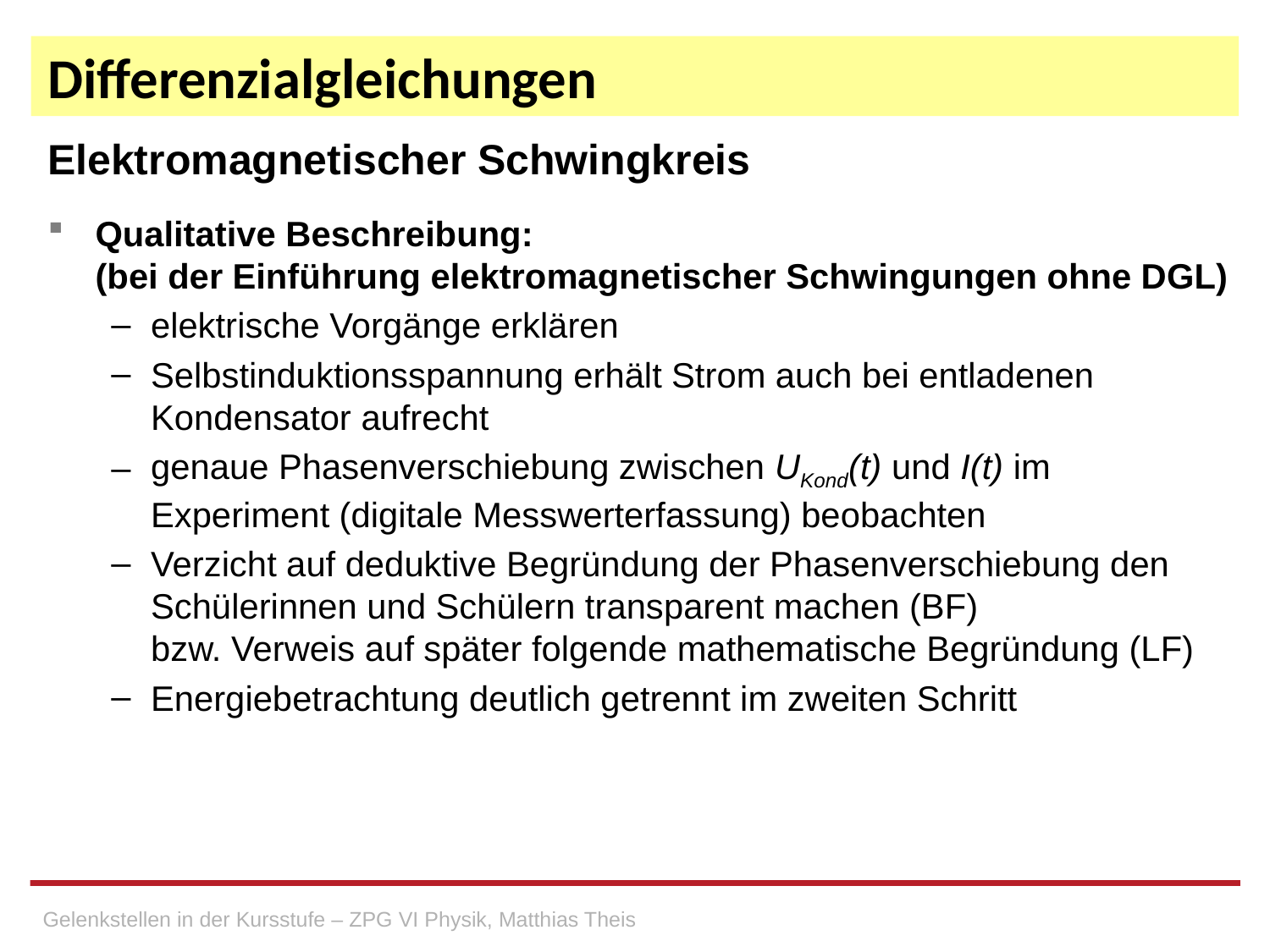

# Differenzialgleichungen
Elektromagnetischer Schwingkreis
Qualitative Beschreibung:
(bei der Einführung elektromagnetischer Schwingungen ohne DGL)
elektrische Vorgänge erklären
Selbstinduktionsspannung erhält Strom auch bei entladenen Kondensator aufrecht
genaue Phasenverschiebung zwischen UKond(t) und I(t) im Experiment (digitale Messwerterfassung) beobachten
Verzicht auf deduktive Begründung der Phasenverschiebung den Schülerinnen und Schülern transparent machen (BF)
bzw. Verweis auf später folgende mathematische Begründung (LF)
Energiebetrachtung deutlich getrennt im zweiten Schritt
Gelenkstellen in der Kursstufe – ZPG VI Physik, Matthias Theis